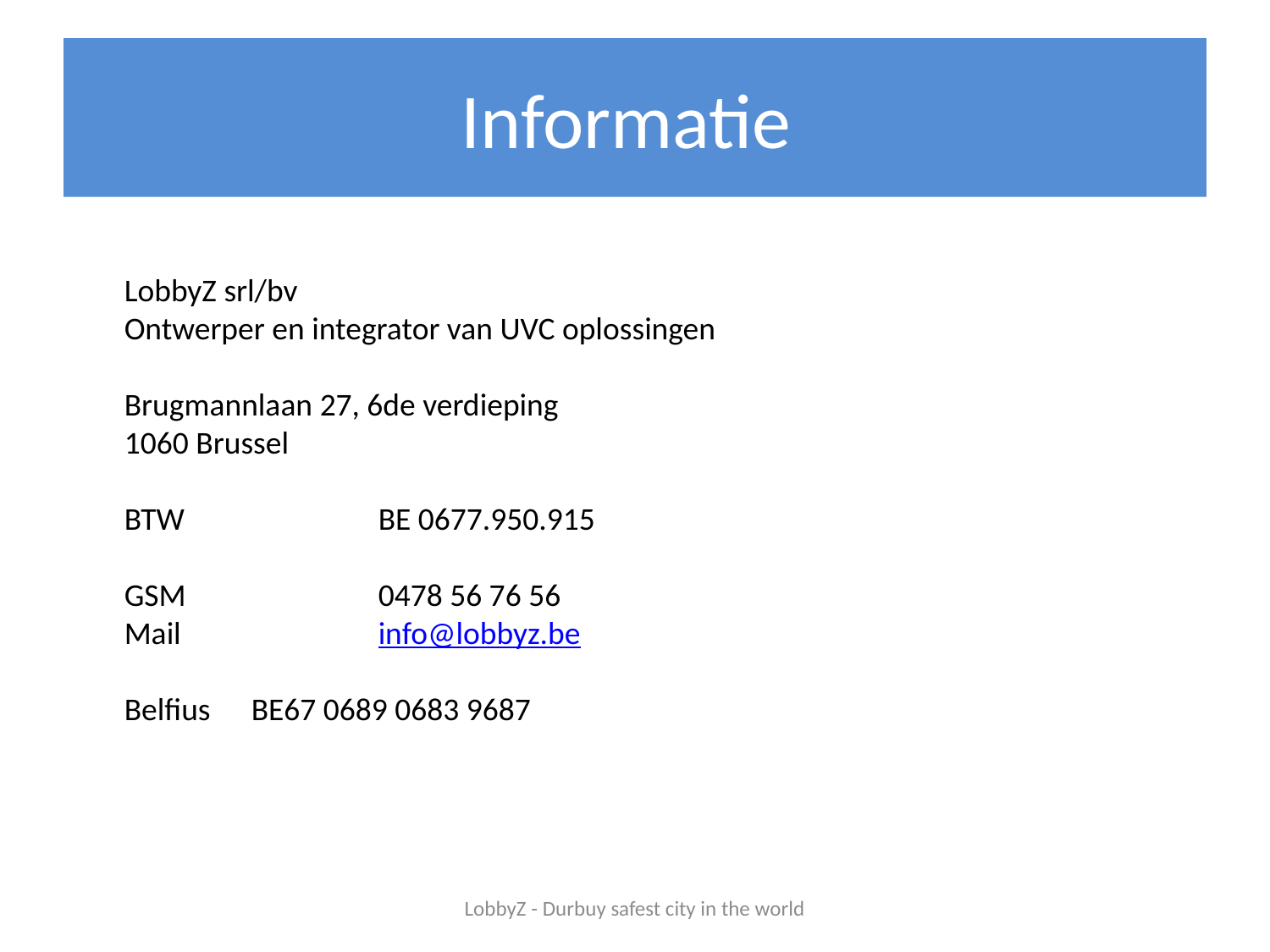

# Informatie
LobbyZ srl/bv
Ontwerper en integrator van UVC oplossingen

Brugmannlaan 27, 6de verdieping
1060 Brussel

BTW		BE 0677.950.915

GSM		0478 56 76 56
Mail		info@lobbyz.be

Belfius	BE67 0689 0683 9687
LobbyZ - Durbuy safest city in the world